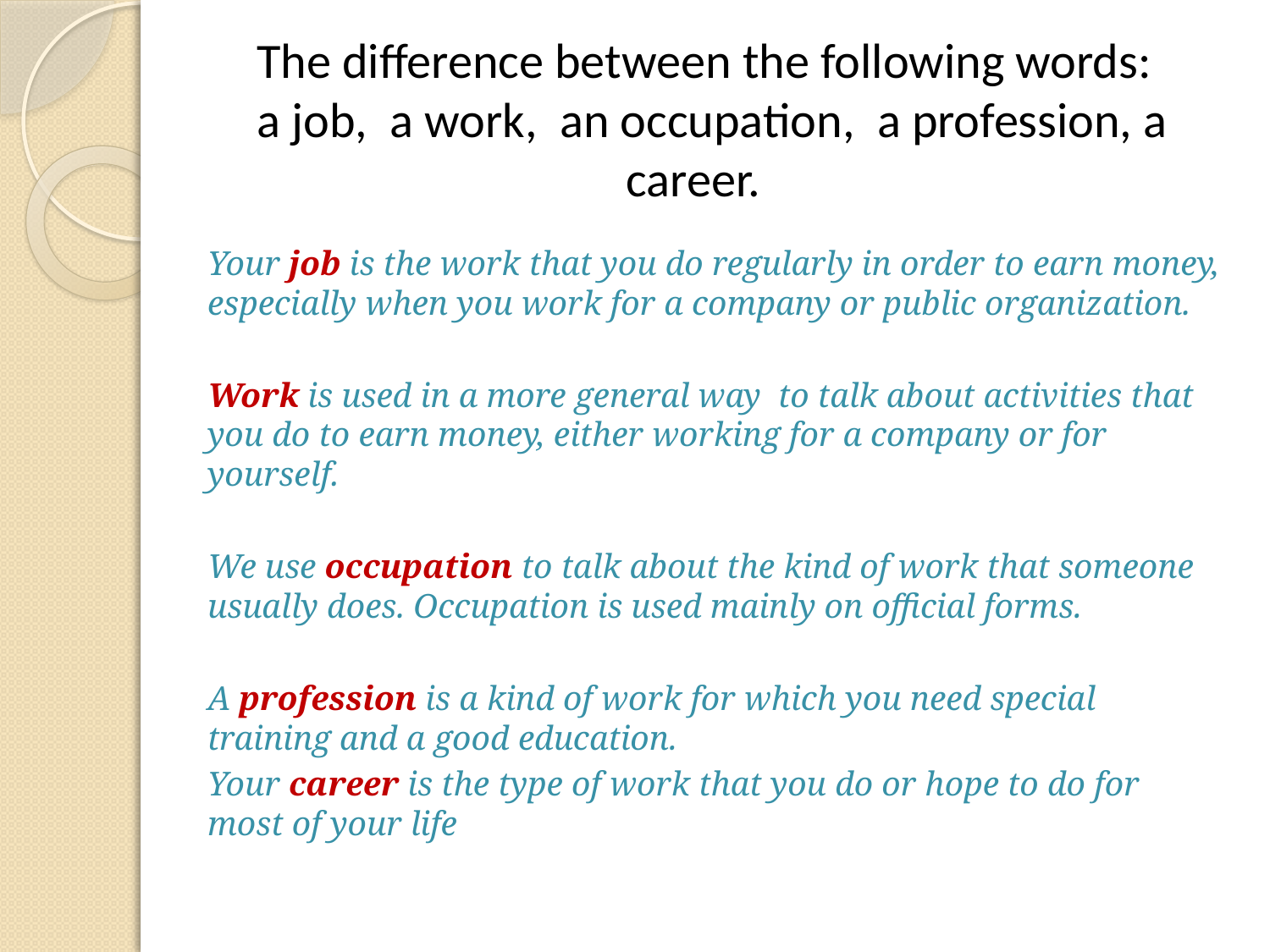

# The difference between the following words: a job,  a work,  an occupation,  a profession, a career.
Your job is the work that you do regularly in order to earn money, especially when you work for a company or public organization.

Work is used in a more general way  to talk about activities that you do to earn money, either working for a company or for yourself.

We use occupation to talk about the kind of work that someone usually does. Occupation is used mainly on official forms.

A profession is a kind of work for which you need special training and a good education.
Your career is the type of work that you do or hope to do for most of your life